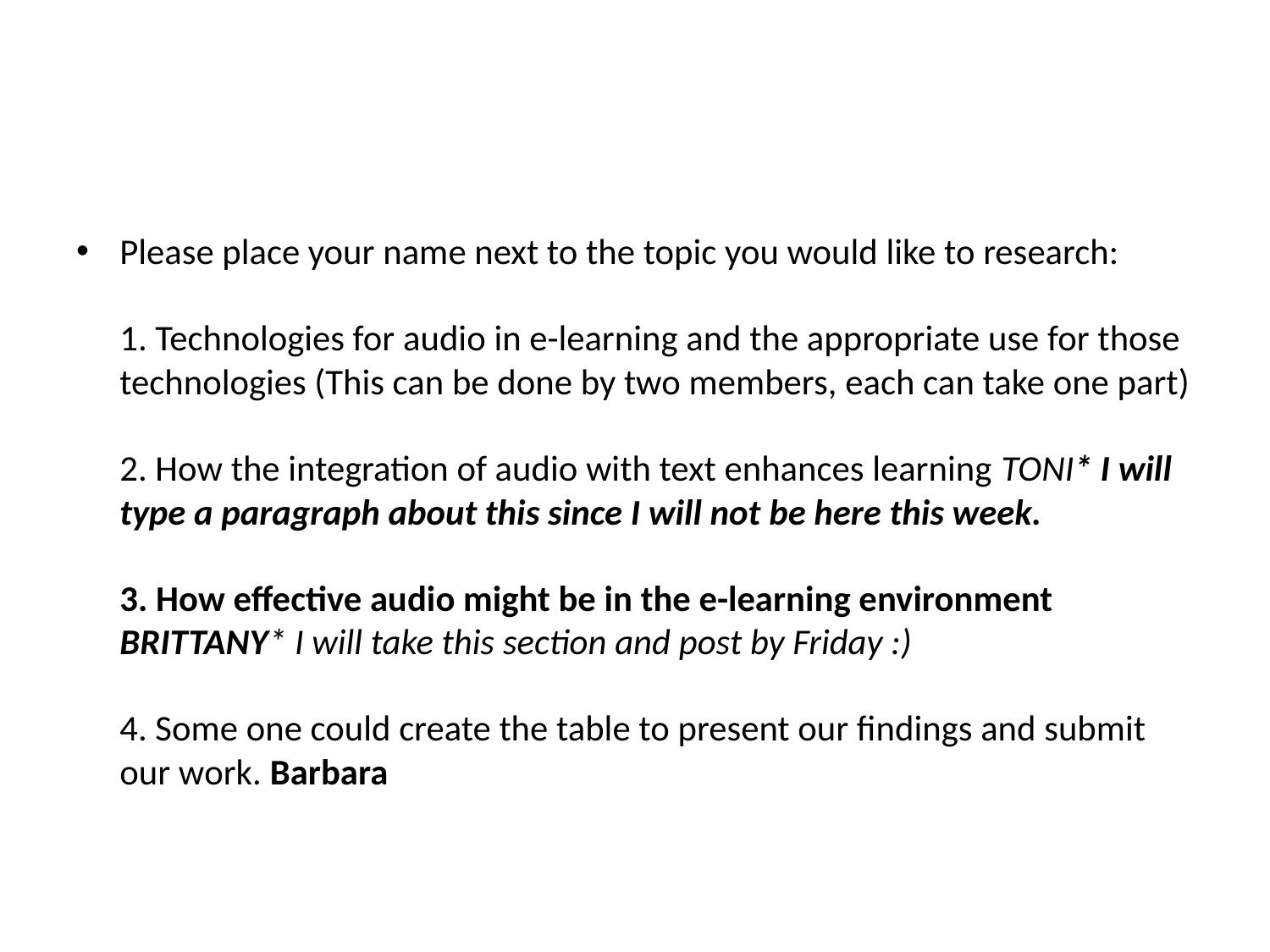

#
Please place your name next to the topic you would like to research:
1. Technologies for audio in e-learning and the appropriate use for those technologies (This can be done by two members, each can take one part)
2. How the integration of audio with text enhances learning TONI* I will type a paragraph about this since I will not be here this week.
3. How effective audio might be in the e-learning environment BRITTANY* I will take this section and post by Friday :)
4. Some one could create the table to present our findings and submit our work. Barbara